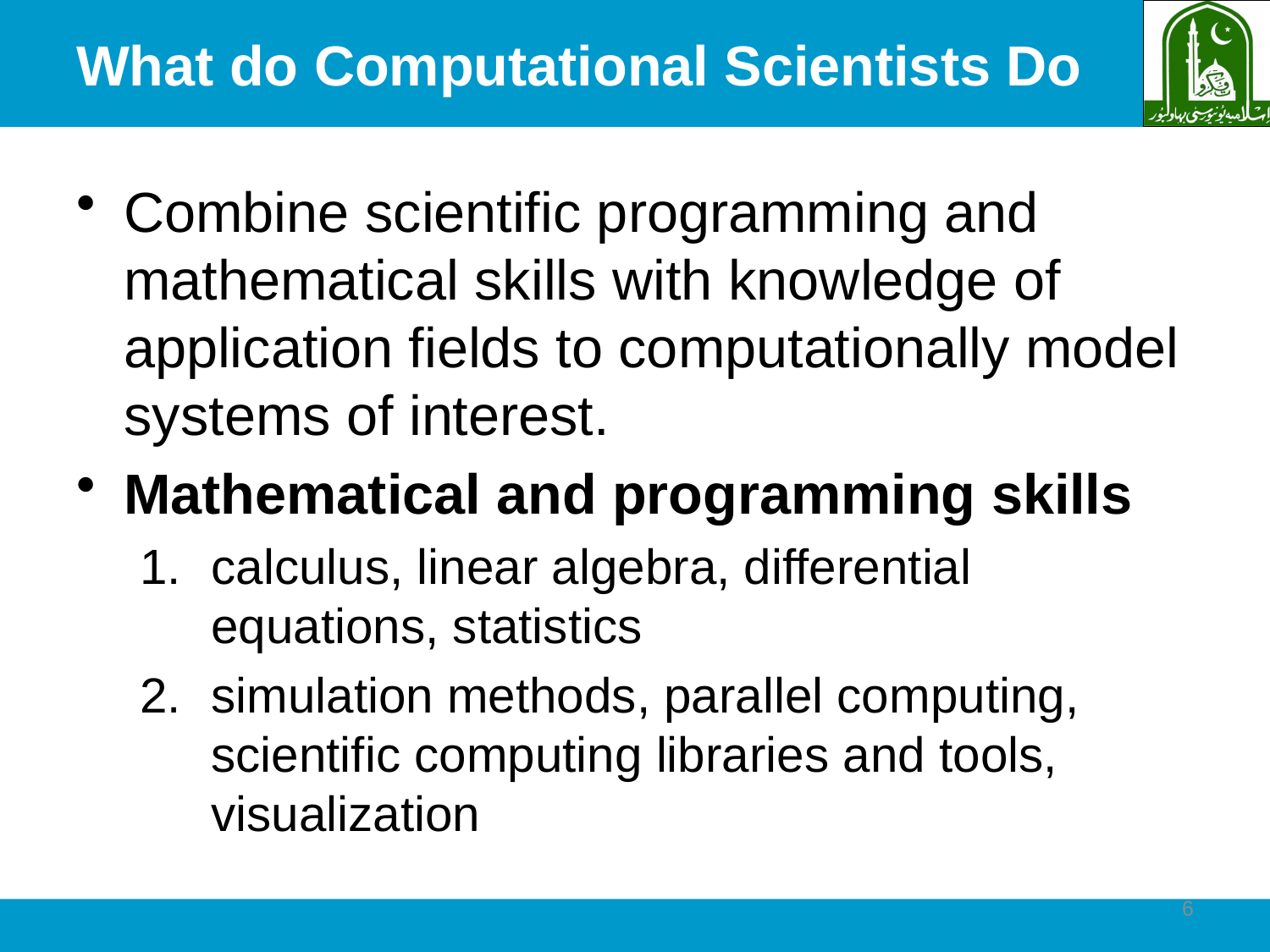

# What do Computational Scientists Do
Combine scientific programming and mathematical skills with knowledge of application fields to computationally model systems of interest.
Mathematical and programming skills
calculus, linear algebra, differential equations, statistics
simulation methods, parallel computing, scientific computing libraries and tools, visualization

6